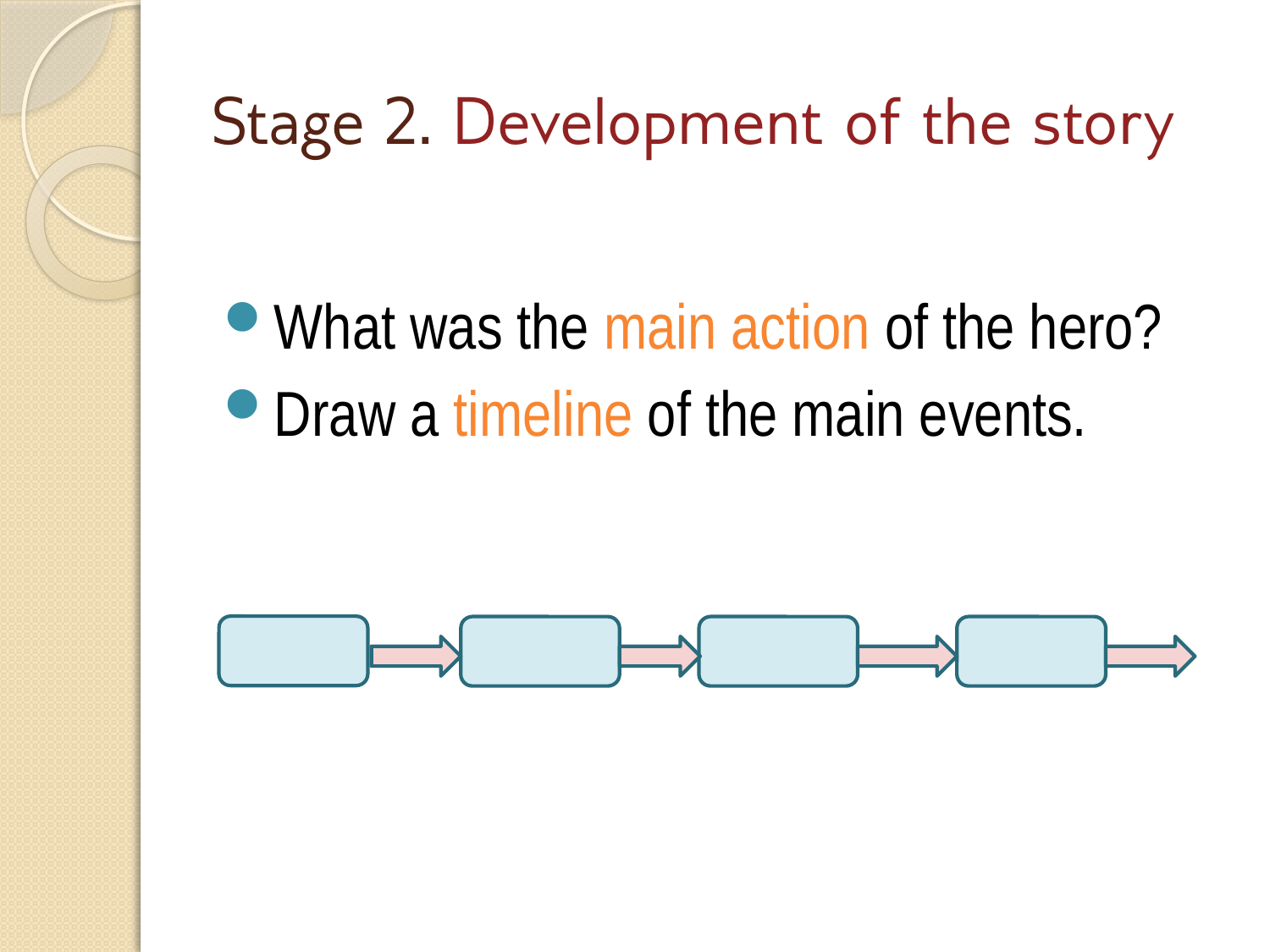

# Stage 2. Development of the story

What was the main action of the hero?
Draw a timeline of the main events.